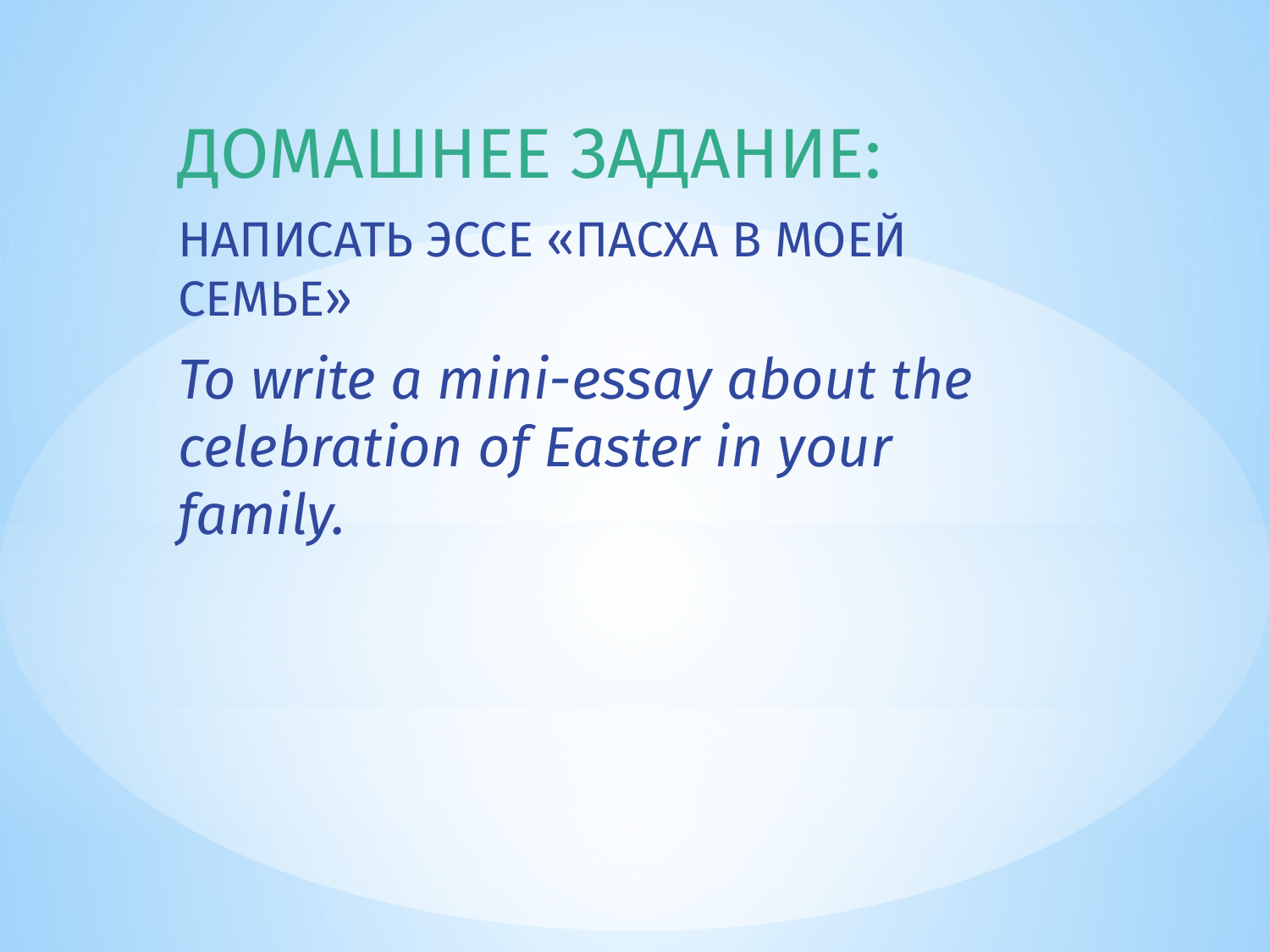

ДОМАШНЕЕ ЗАДАНИЕ:
НАПИСАТЬ ЭССЕ «ПАСХА В МОЕЙ СЕМЬЕ»
To write a mini-essay about the celebration of Easter in your family.